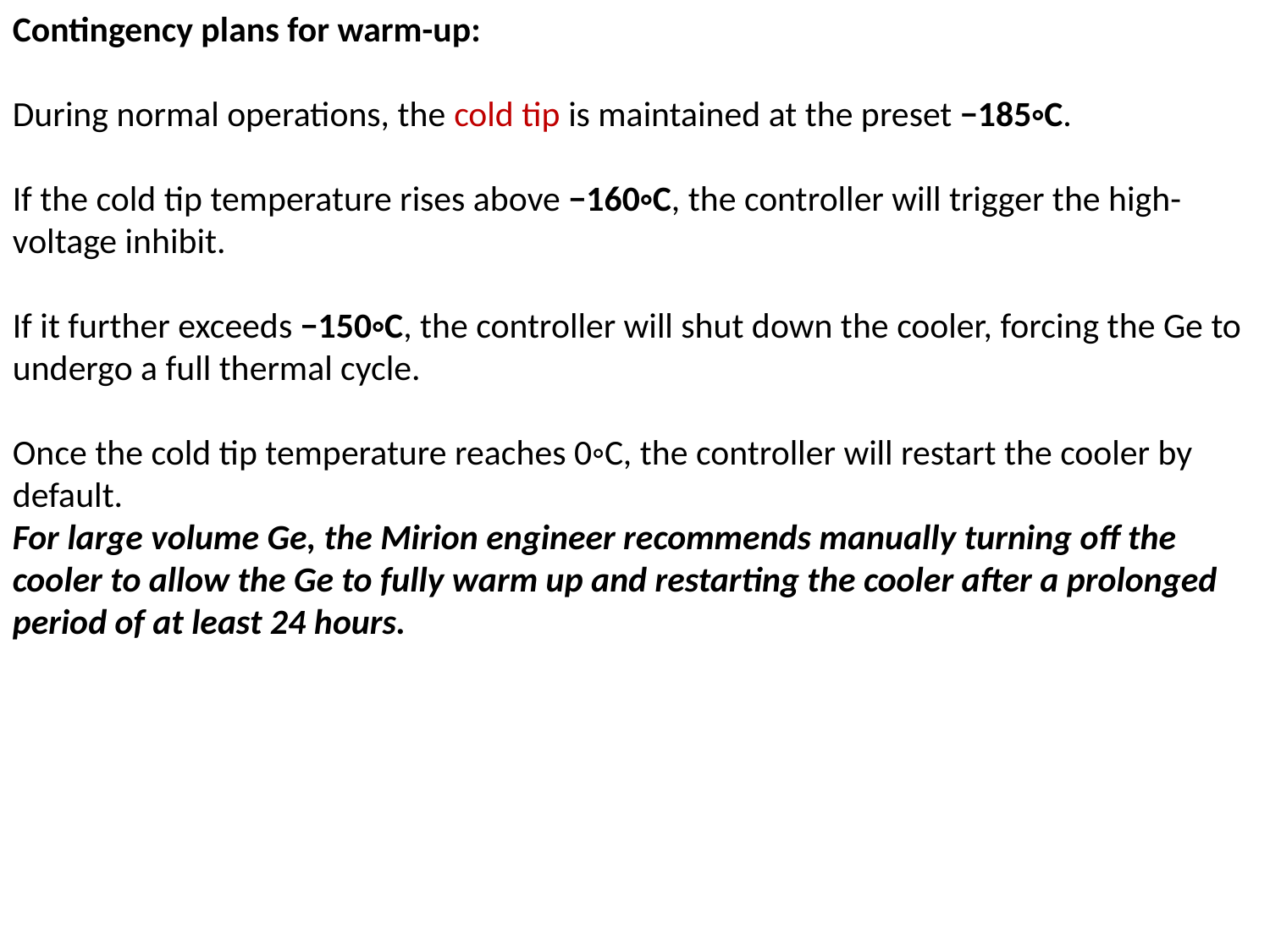

Contingency plans for warm-up:

During normal operations, the cold tip is maintained at the preset −185◦C.

If the cold tip temperature rises above −160◦C, the controller will trigger the high-voltage inhibit.

If it further exceeds −150◦C, the controller will shut down the cooler, forcing the Ge to undergo a full thermal cycle.

Once the cold tip temperature reaches 0◦C, the controller will restart the cooler by default.
For large volume Ge, the Mirion engineer recommends manually turning off the cooler to allow the Ge to fully warm up and restarting the cooler after a prolonged period of at least 24 hours.